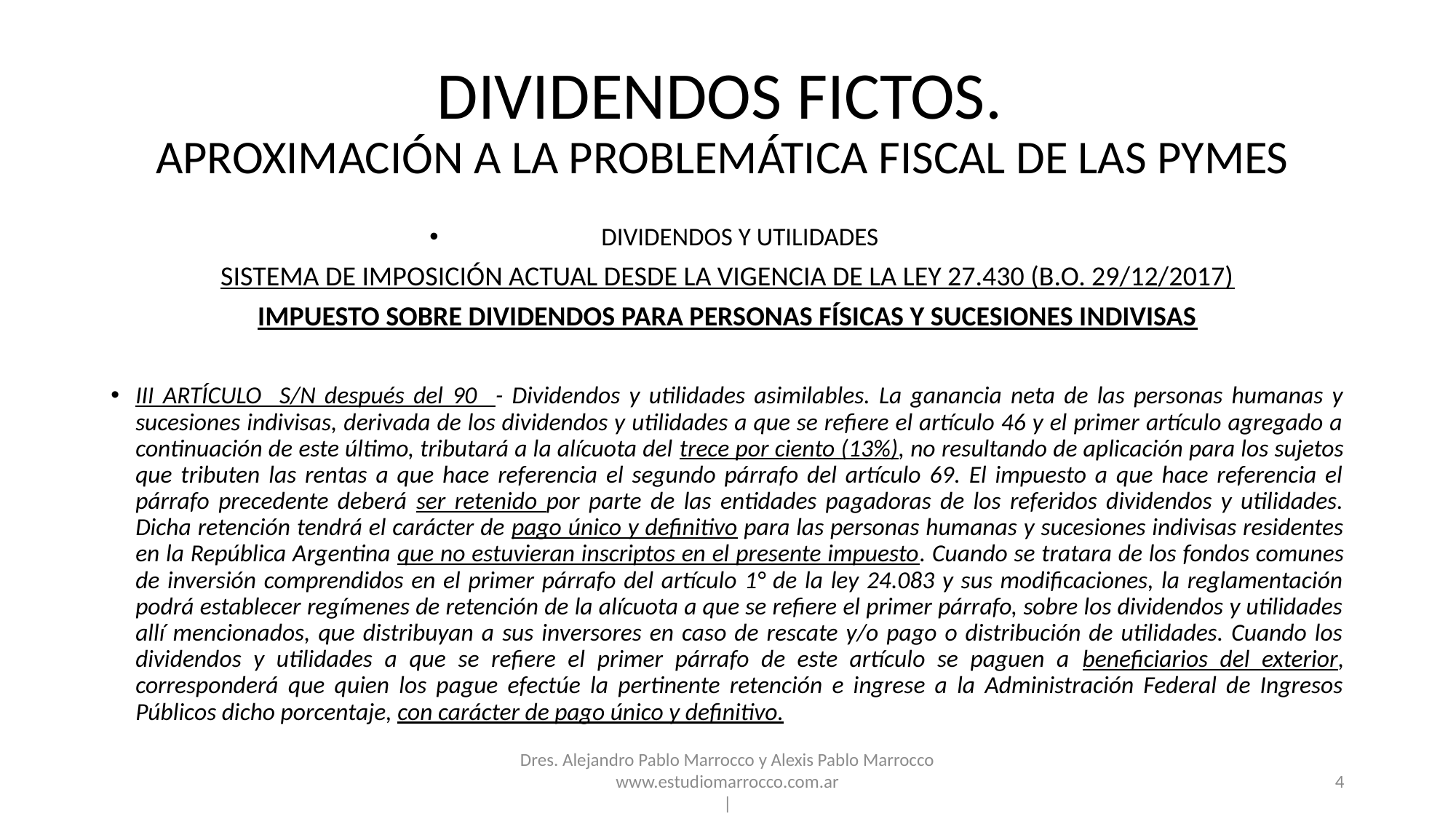

# DIVIDENDOS FICTOS. APROXIMACIÓN A LA PROBLEMÁTICA FISCAL DE LAS PYMES
DIVIDENDOS Y UTILIDADES
SISTEMA DE IMPOSICIÓN ACTUAL DESDE LA VIGENCIA DE LA LEY 27.430 (B.O. 29/12/2017)
IMPUESTO SOBRE DIVIDENDOS PARA PERSONAS FÍSICAS Y SUCESIONES INDIVISAS

III ARTÍCULO  S/N después del 90  - Dividendos y utilidades asimilables. La ganancia neta de las personas humanas y sucesiones indivisas, derivada de los dividendos y utilidades a que se refiere el artículo 46 y el primer artículo agregado a continuación de este último, tributará a la alícuota del trece por ciento (13%), no resultando de aplicación para los sujetos que tributen las rentas a que hace referencia el segundo párrafo del artículo 69. El impuesto a que hace referencia el párrafo precedente deberá ser retenido por parte de las entidades pagadoras de los referidos dividendos y utilidades. Dicha retención tendrá el carácter de pago único y definitivo para las personas humanas y sucesiones indivisas residentes en la República Argentina que no estuvieran inscriptos en el presente impuesto. Cuando se tratara de los fondos comunes de inversión comprendidos en el primer párrafo del artículo 1° de la ley 24.083 y sus modificaciones, la reglamentación podrá establecer regímenes de retención de la alícuota a que se refiere el primer párrafo, sobre los dividendos y utilidades allí mencionados, que distribuyan a sus inversores en caso de rescate y/o pago o distribución de utilidades. Cuando los dividendos y utilidades a que se refiere el primer párrafo de este artículo se paguen a beneficiarios del exterior, corresponderá que quien los pague efectúe la pertinente retención e ingrese a la Administración Federal de Ingresos Públicos dicho porcentaje, con carácter de pago único y definitivo.
Dres. Alejandro Pablo Marrocco y Alexis Pablo Marrocco
www.estudiomarrocco.com.ar
|
4